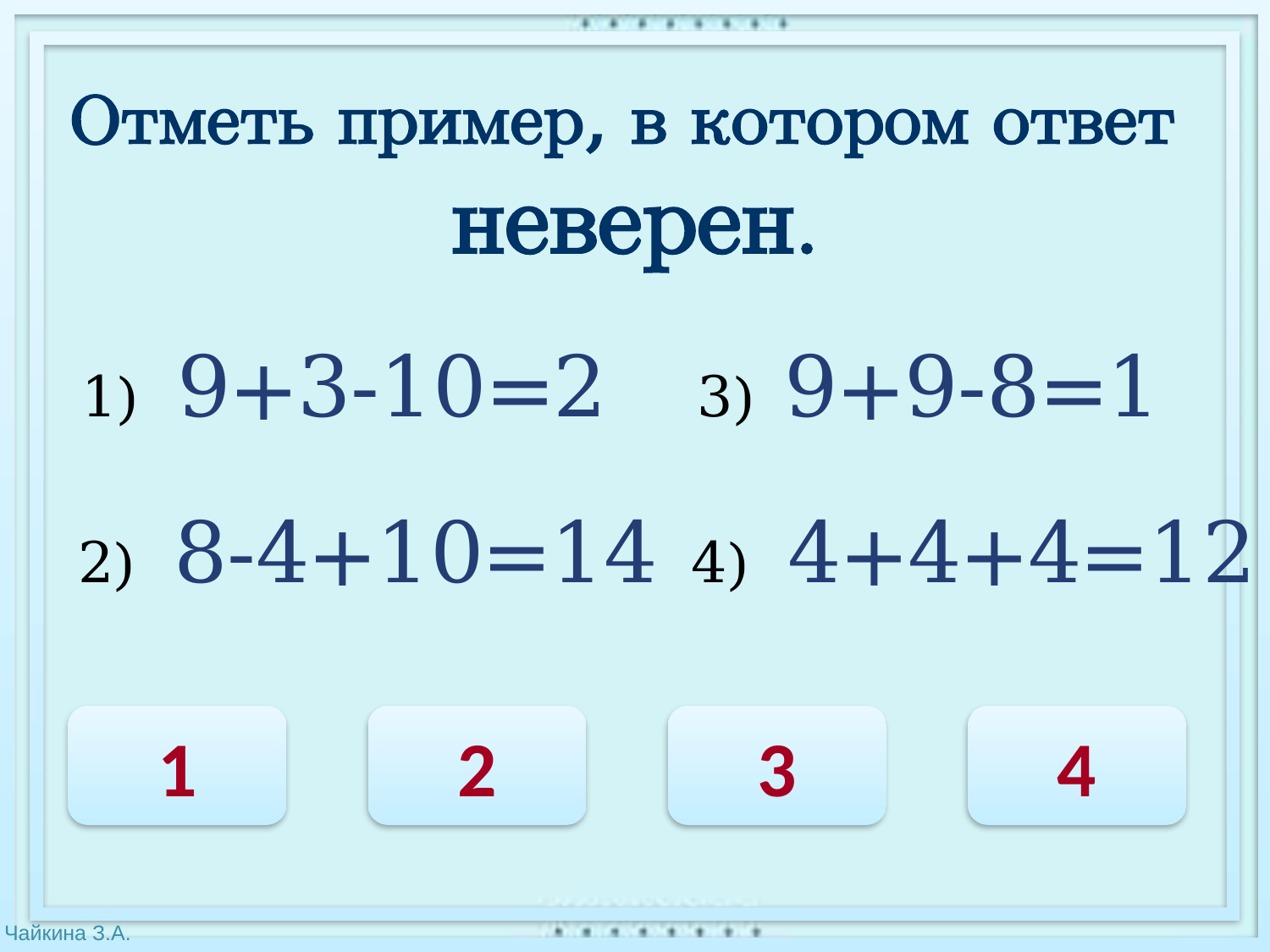

Отметь пример, в котором ответ
неверен.
1)  9+3-10=2
3) 9+9-8=1

2)  8-4+10=14
4)  4+4+4=12
1
2
3
4